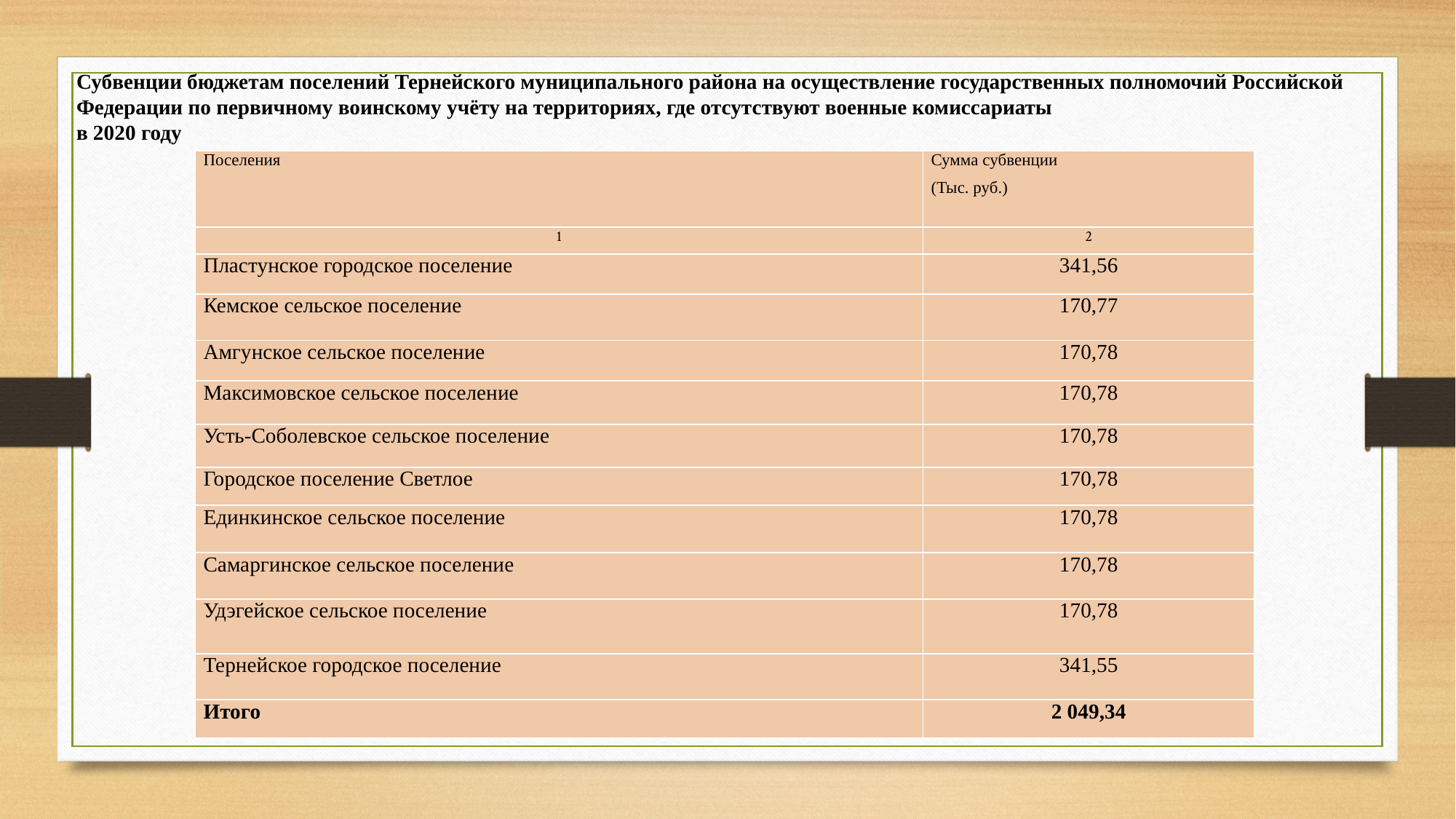

Субвенции бюджетам поселений Тернейского муниципального района на осуществление государственных полномочий Российской Федерации по первичному воинскому учёту на территориях, где отсутствуют военные комиссариаты
в 2020 году
| Поселения | Сумма субвенции (Тыс. руб.) |
| --- | --- |
| 1 | 2 |
| Пластунское городское поселение | 341,56 |
| Кемское сельское поселение | 170,77 |
| Амгунское сельское поселение | 170,78 |
| Максимовское сельское поселение | 170,78 |
| Усть-Соболевское сельское поселение | 170,78 |
| Городское поселение Светлое | 170,78 |
| Единкинское сельское поселение | 170,78 |
| Самаргинское сельское поселение | 170,78 |
| Удэгейское сельское поселение | 170,78 |
| Тернейское городское поселение | 341,55 |
| Итого | 2 049,34 |